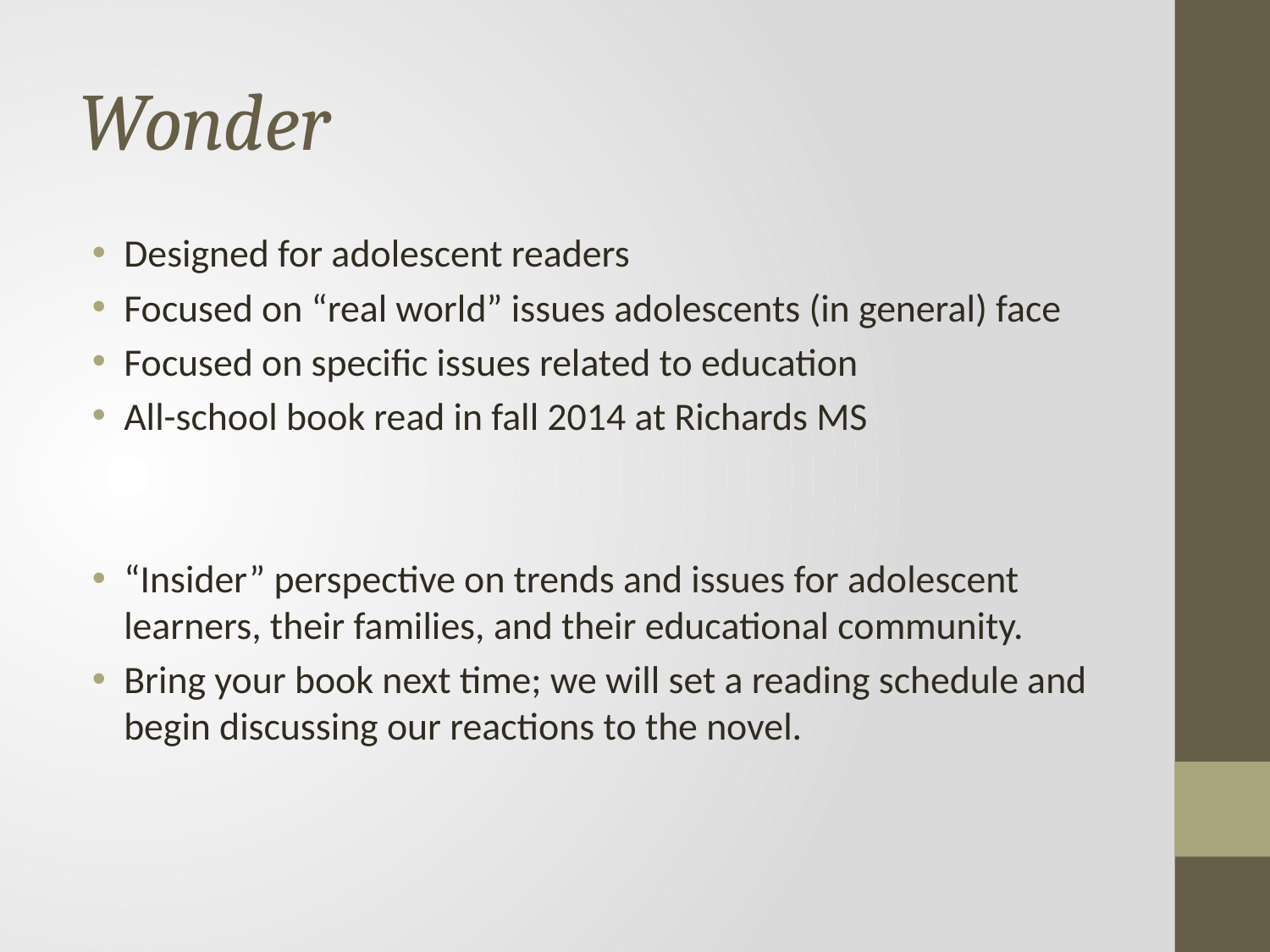

# Wonder
Designed for adolescent readers
Focused on “real world” issues adolescents (in general) face
Focused on specific issues related to education
All-school book read in fall 2014 at Richards MS

“Insider” perspective on trends and issues for adolescent learners, their families, and their educational community.
Bring your book next time; we will set a reading schedule and begin discussing our reactions to the novel.